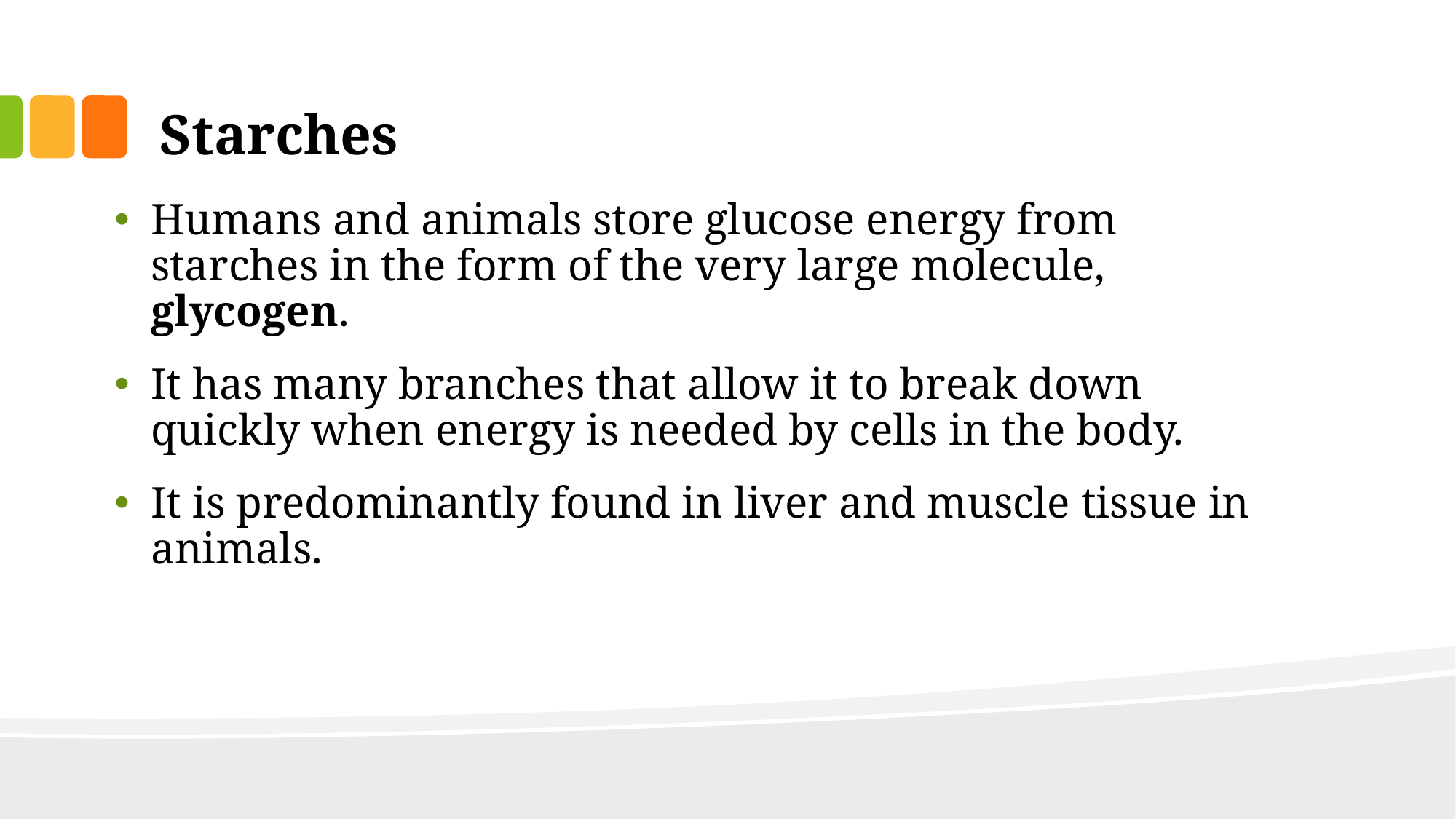

# Starches
Humans and animals store glucose energy from starches in the form of the very large molecule, glycogen.
It has many branches that allow it to break down quickly when energy is needed by cells in the body.
It is predominantly found in liver and muscle tissue in animals.